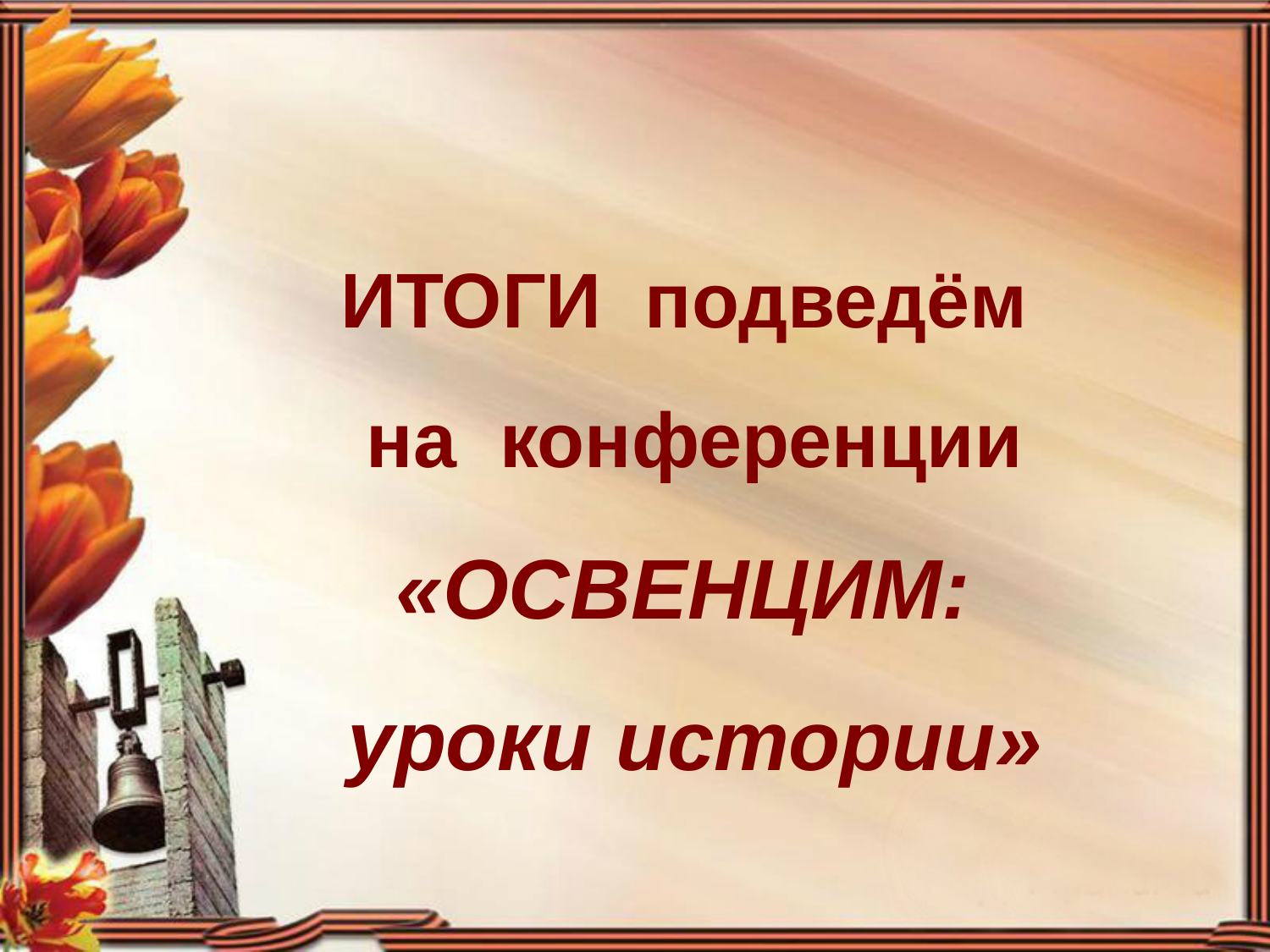

# ИТОГИ  подведём на  конференции «ОСВЕНЦИМ: уроки истории»